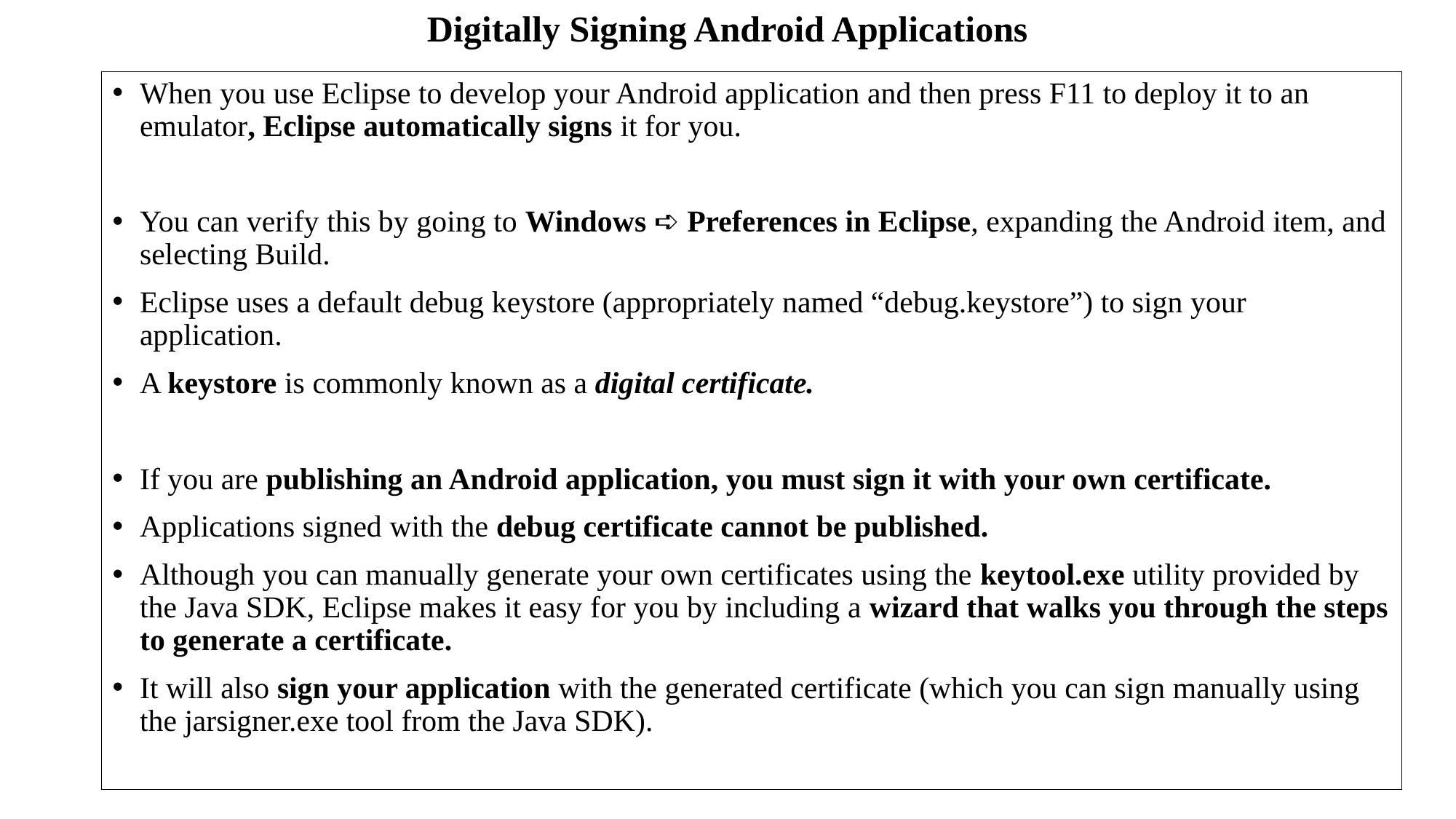

# Digitally Signing Android Applications
When you use Eclipse to develop your Android application and then press F11 to deploy it to an emulator, Eclipse automatically signs it for you.

You can verify this by going to Windows ➪ Preferences in Eclipse, expanding the Android item, and selecting Build.
Eclipse uses a default debug keystore (appropriately named “debug.keystore”) to sign your application.
A keystore is commonly known as a digital certificate.

If you are publishing an Android application, you must sign it with your own certificate.
Applications signed with the debug certificate cannot be published.
Although you can manually generate your own certificates using the keytool.exe utility provided by the Java SDK, Eclipse makes it easy for you by including a wizard that walks you through the steps to generate a certificate.
It will also sign your application with the generated certificate (which you can sign manually using the jarsigner.exe tool from the Java SDK).